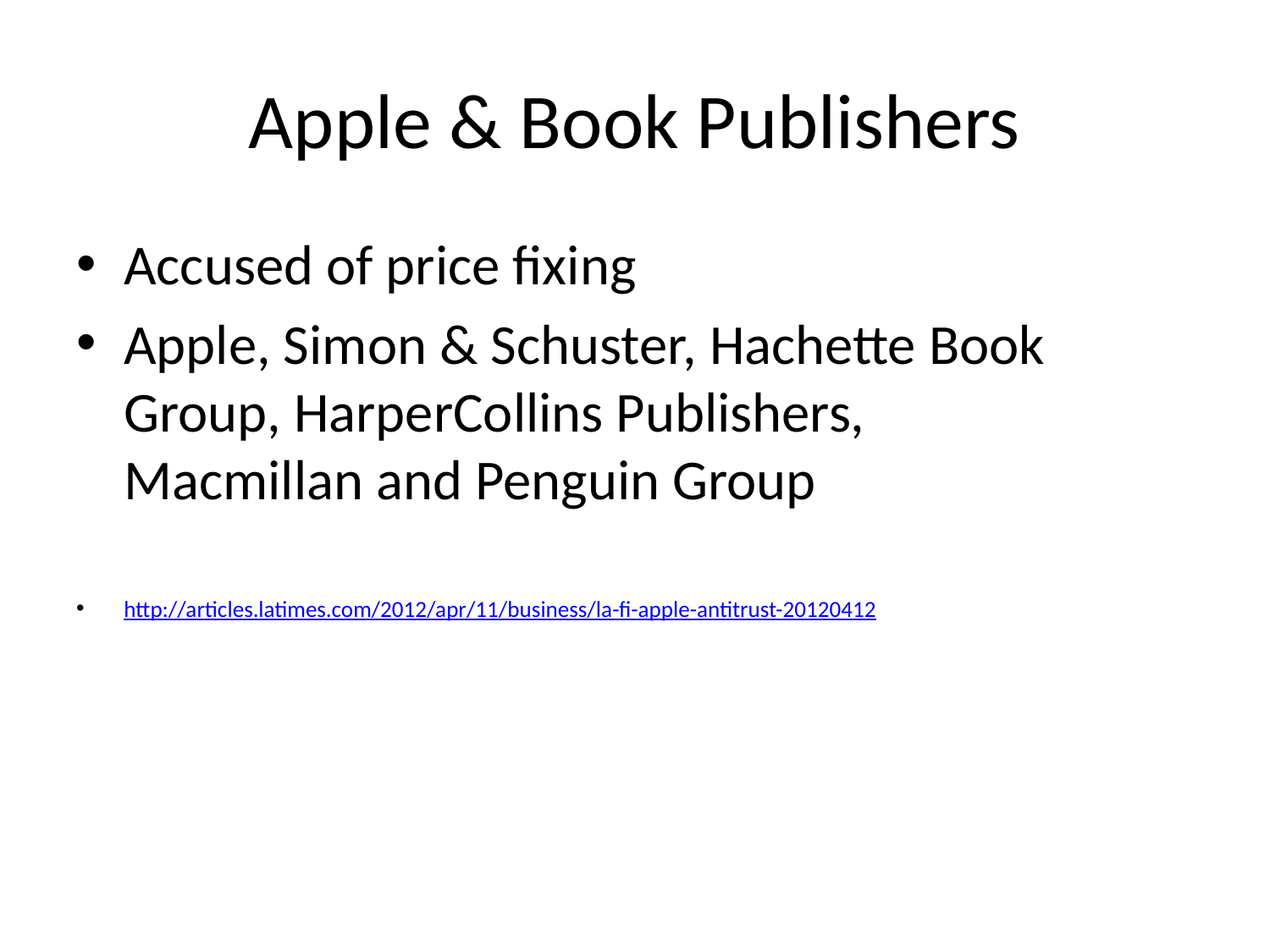

# Apple & Book Publishers
Accused of price fixing
Apple, Simon & Schuster, Hachette Book Group, HarperCollins Publishers, Macmillan and Penguin Group

http://articles.latimes.com/2012/apr/11/business/la-fi-apple-antitrust-20120412